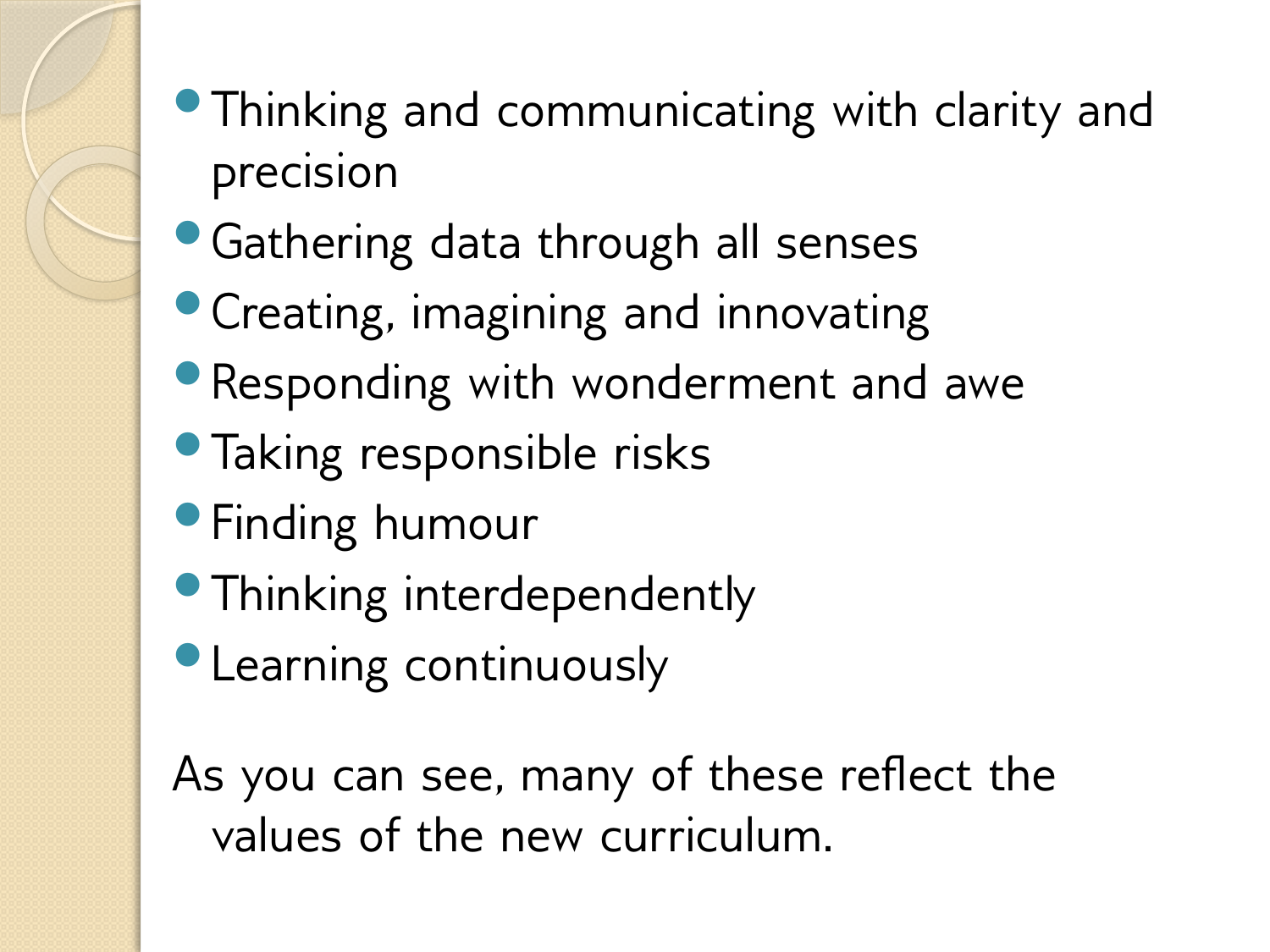

Thinking and communicating with clarity and precision
Gathering data through all senses
Creating, imagining and innovating
Responding with wonderment and awe
Taking responsible risks
Finding humour
Thinking interdependently
Learning continuously

As you can see, many of these reflect the values of the new curriculum.